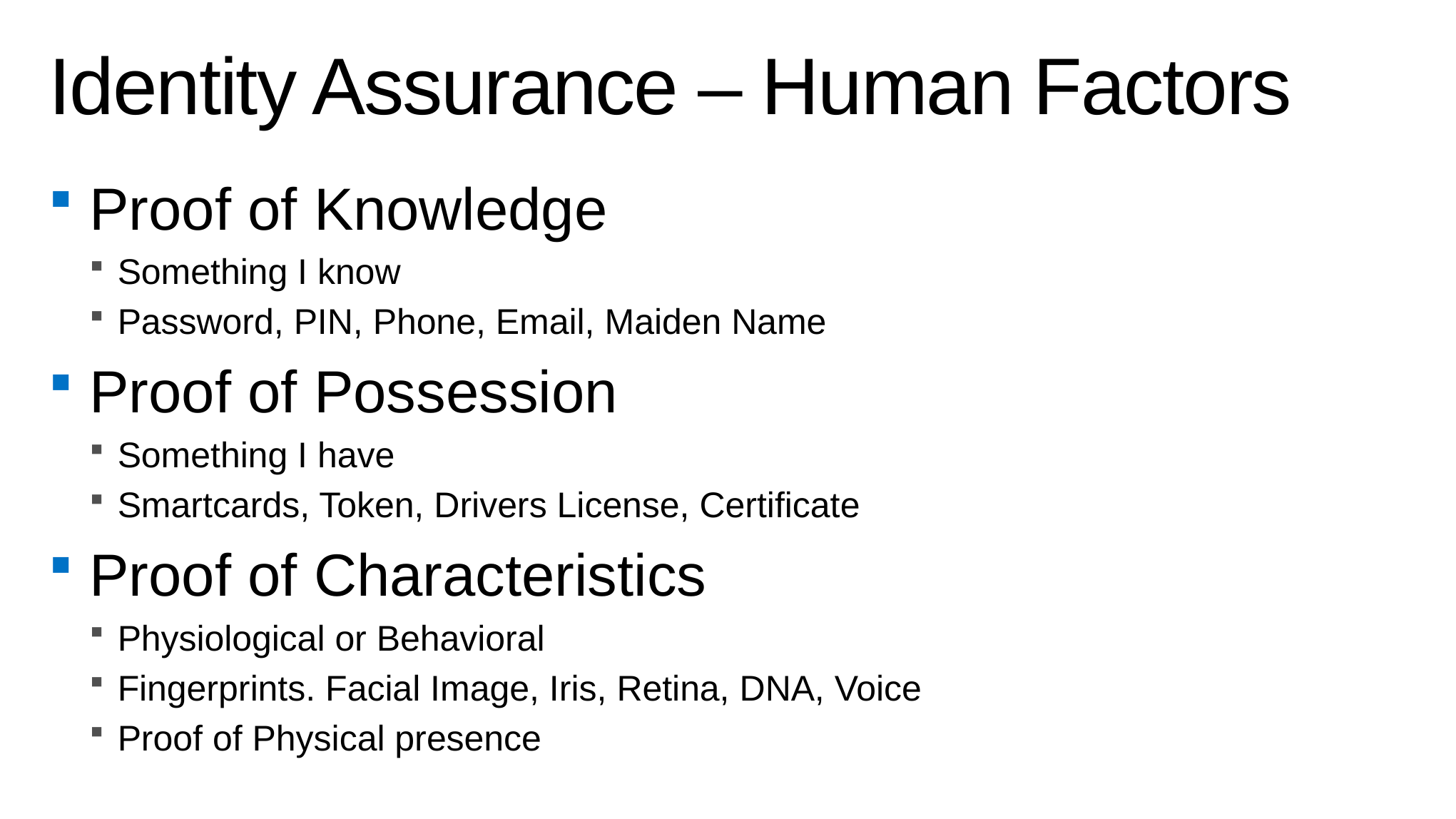

# Identity Assurance – Human Factors
Proof of Knowledge
Something I know
Password, PIN, Phone, Email, Maiden Name
Proof of Possession
Something I have
Smartcards, Token, Drivers License, Certificate
Proof of Characteristics
Physiological or Behavioral
Fingerprints. Facial Image, Iris, Retina, DNA, Voice
Proof of Physical presence